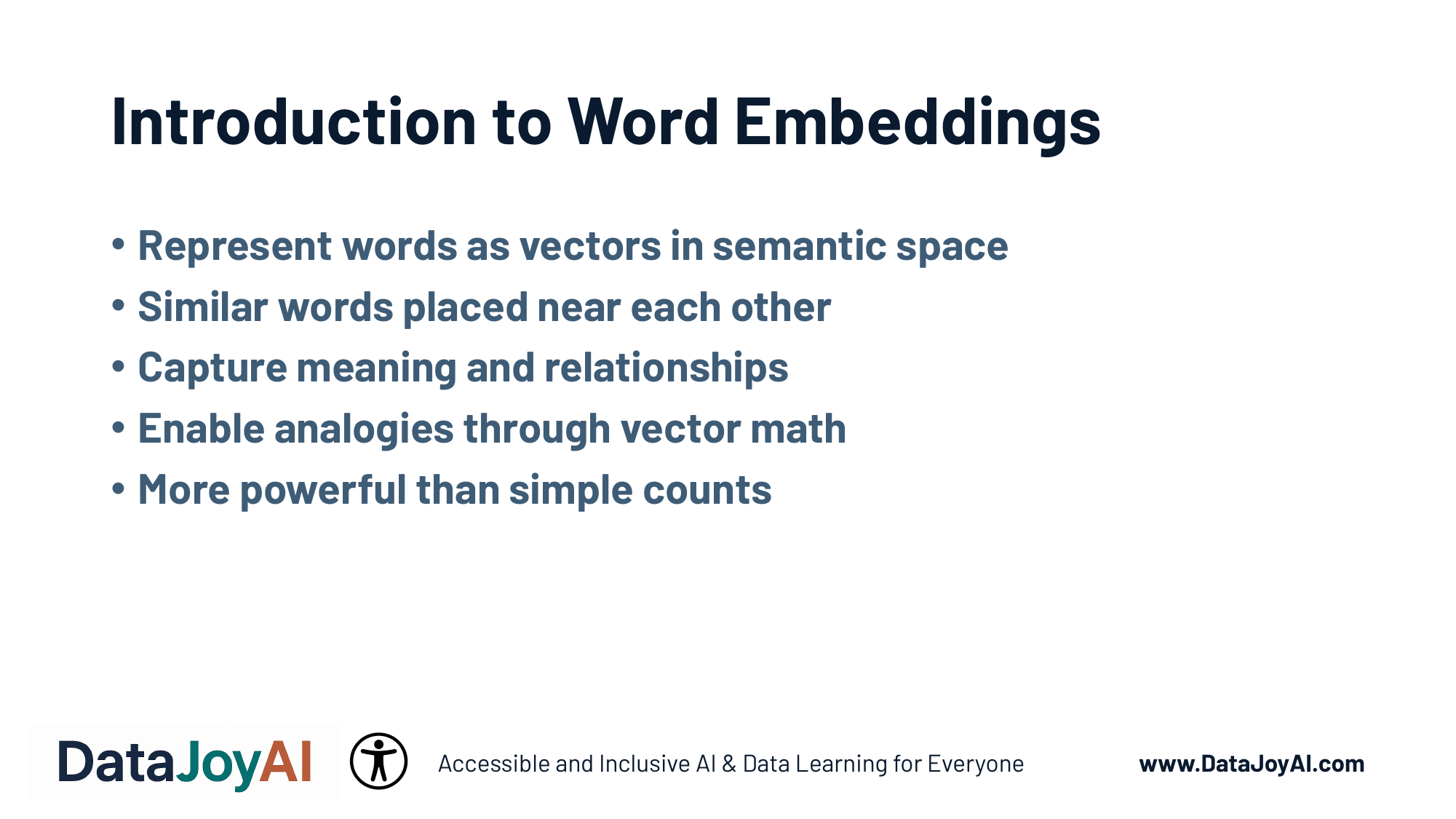

# Introduction to Word Embeddings
Represent words as vectors in semantic space
Similar words placed near each other
Capture meaning and relationships
Enable analogies through vector math
More powerful than simple counts